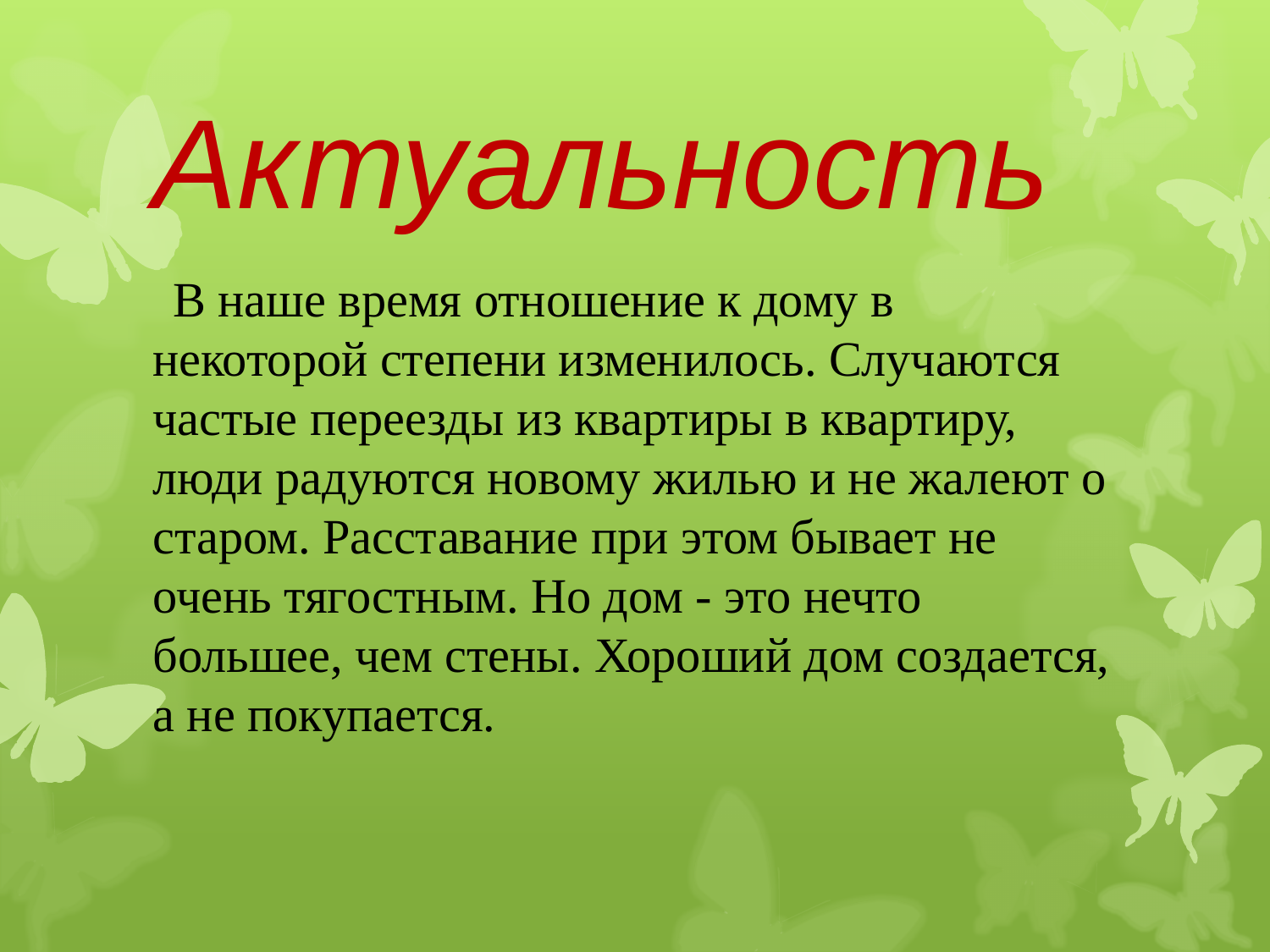

# Актуальность
  В наше время отношение к дому в некоторой степени изменилось. Случаются частые переезды из квартиры в квартиру, люди радуются новому жилью и не жалеют о старом. Расставание при этом бывает не очень тягостным. Но дом - это нечто большее, чем стены. Хороший дом создается, а не покупается.